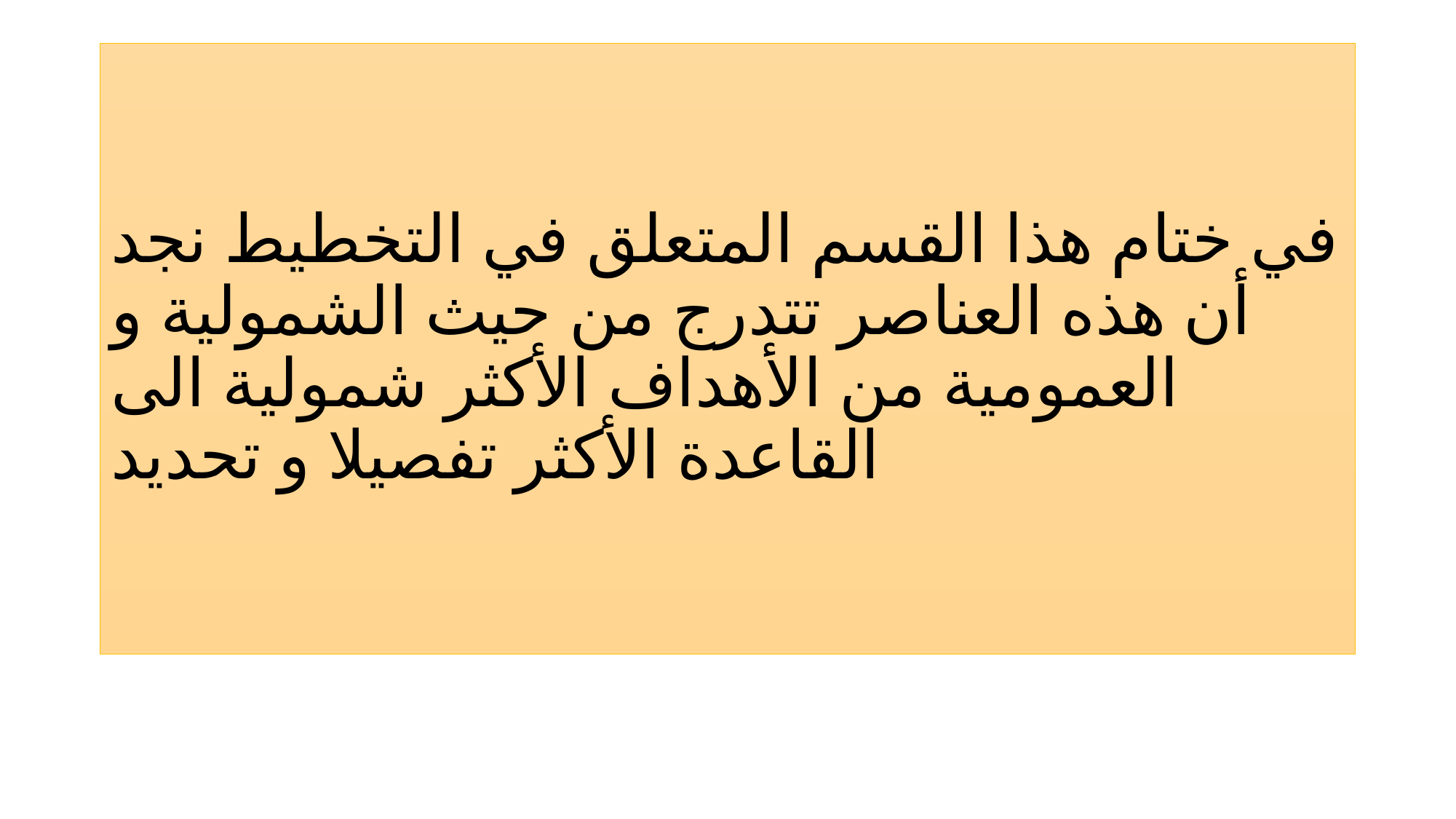

# في ختام هذا القسم المتعلق في التخطيط نجد أن هذه العناصر تتدرج من حيث الشمولية و العمومية من الأهداف الأكثر شمولية الى القاعدة الأكثر تفصيلا و تحديد